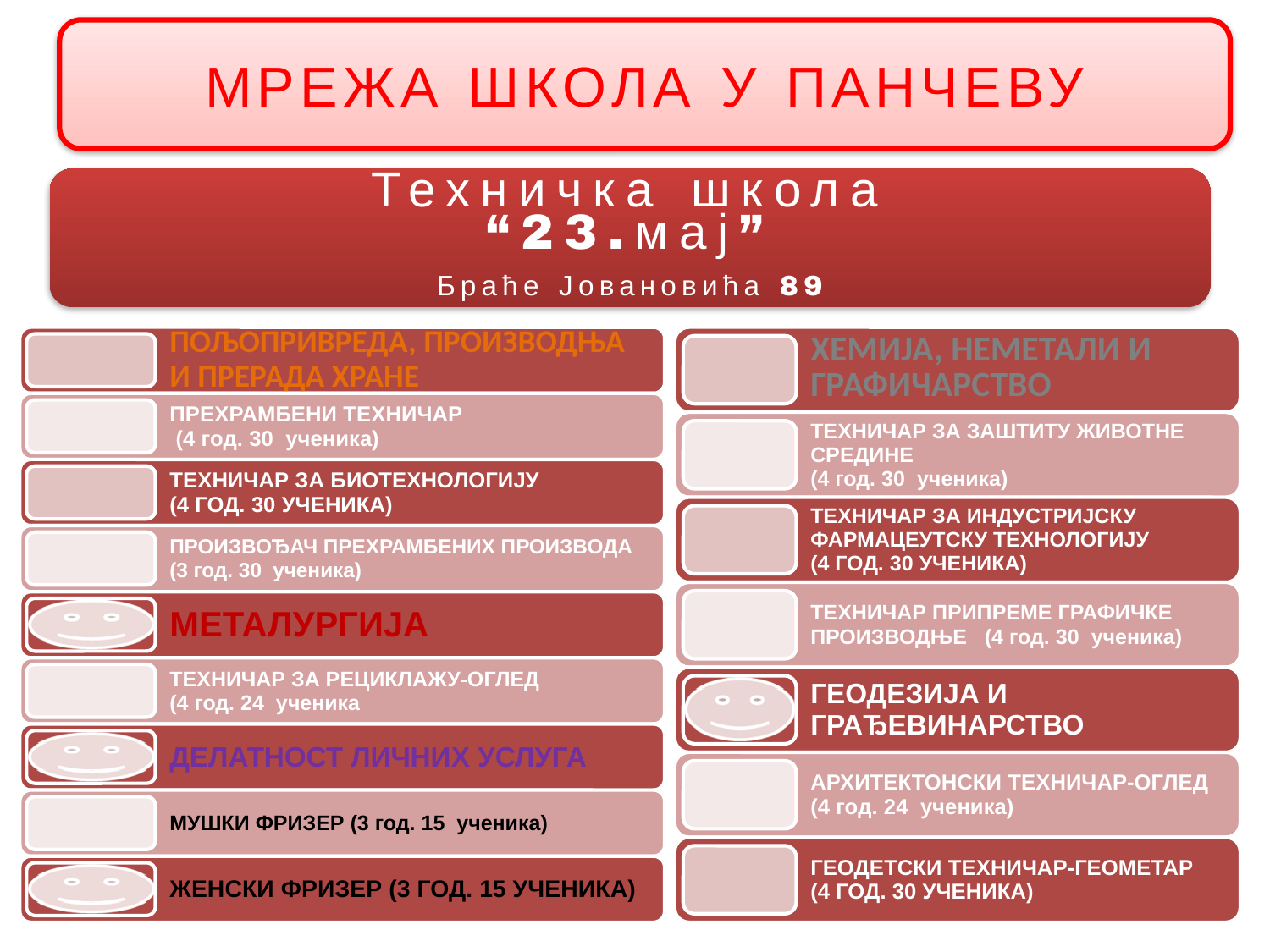

МРЕЖА ШКОЛА У ПАНЧЕВУ
Техничка школа
“23.мај”
Браће Јовановића 89
ПОЉОПРИВРЕДА, ПРОИЗВОДЊА И ПРЕРАДА ХРАНЕ
ПРЕХРАМБЕНИ ТЕХНИЧАР
 (4 год. 30  ученика)
ПРОИЗВОЂАЧ ПРЕХРАМБЕНИХ ПРОИЗВОДА
(3 год. 30  ученика)
ТЕХНИЧАР ЗА РЕЦИКЛАЖУ-ОГЛЕД
(4 год. 24  ученика
ТЕХНИЧАР ЗА БИОТЕХНОЛОГИЈУ
(4 ГОД. 30 УЧЕНИКА)
МУШКИ ФРИЗЕР (3 год. 15  ученика)
МЕТАЛУРГИЈА
ДЕЛАТНОСТ ЛИЧНИХ УСЛУГА
ЖЕНСКИ ФРИЗЕР (3 ГОД. 15 УЧЕНИКА)
ХЕМИЈА, НЕМЕТАЛИ И ГРАФИЧАРСТВО
ТЕХНИЧАР ЗА ЗАШТИТУ ЖИВОТНЕ СРЕДИНЕ
(4 год. 30  ученика)
ТЕХНИЧАР ПРИПРЕМЕ ГРАФИЧКЕ ПРОИЗВОДЊЕ   (4 год. 30  ученика)
АРХИТЕКТОНСКИ ТЕХНИЧАР-ОГЛЕД
(4 год. 24  ученика)
ТЕХНИЧАР ЗА ИНДУСТРИЈСКУ ФАРМАЦЕУТСКУ ТЕХНОЛОГИЈУ
(4 ГОД. 30 УЧЕНИКА)
ГЕОДЕТСКИ ТЕХНИЧАР-ГЕОМЕТАР
(4 ГОД. 30 УЧЕНИКА)
ГЕОДЕЗИЈА И ГРАЂЕВИНАРСТВО